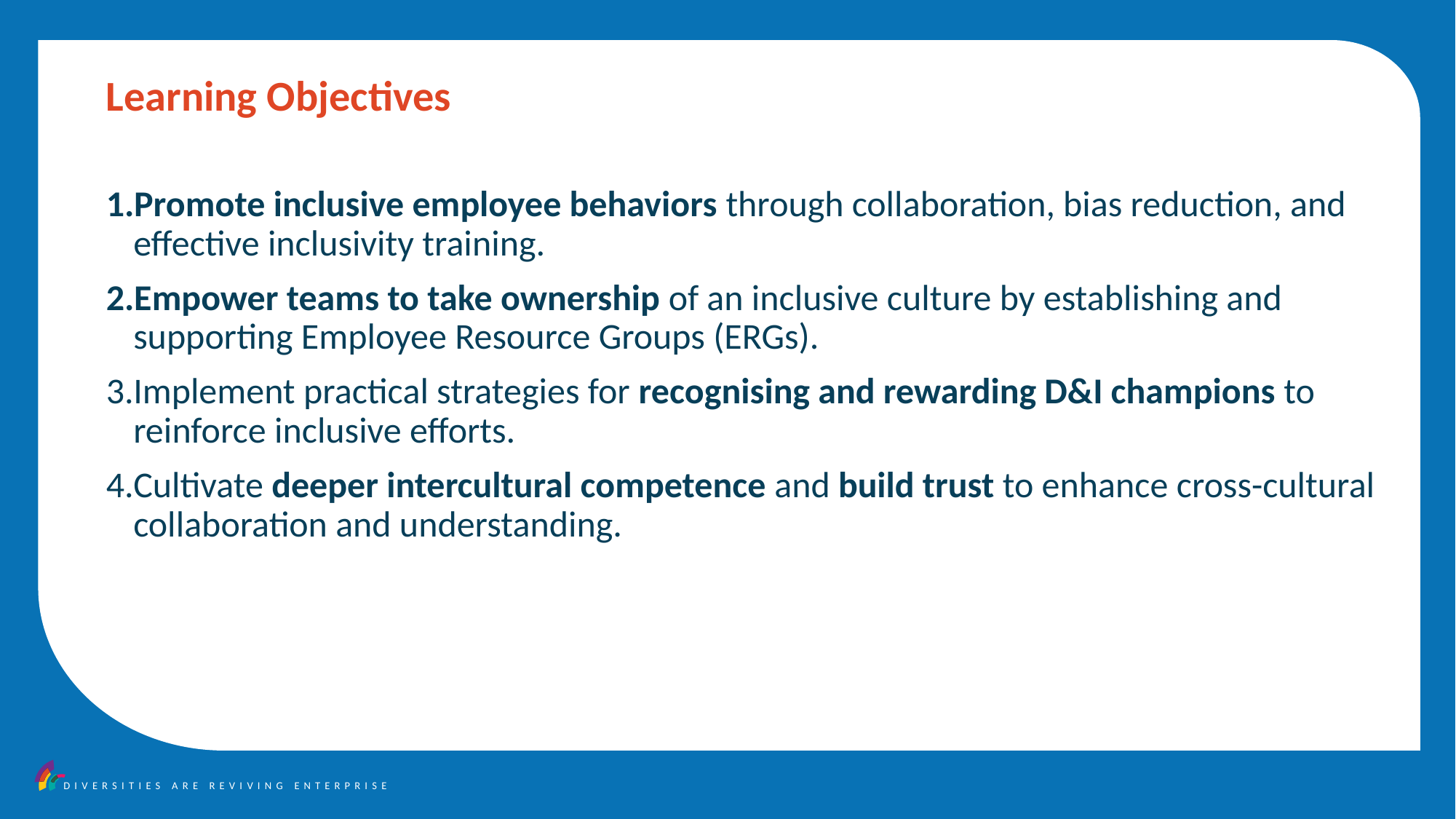

Learning Objectives
Promote inclusive employee behaviors through collaboration, bias reduction, and effective inclusivity training.
Empower teams to take ownership of an inclusive culture by establishing and supporting Employee Resource Groups (ERGs).
Implement practical strategies for recognising and rewarding D&I champions to reinforce inclusive efforts.
Cultivate deeper intercultural competence and build trust to enhance cross-cultural collaboration and understanding.